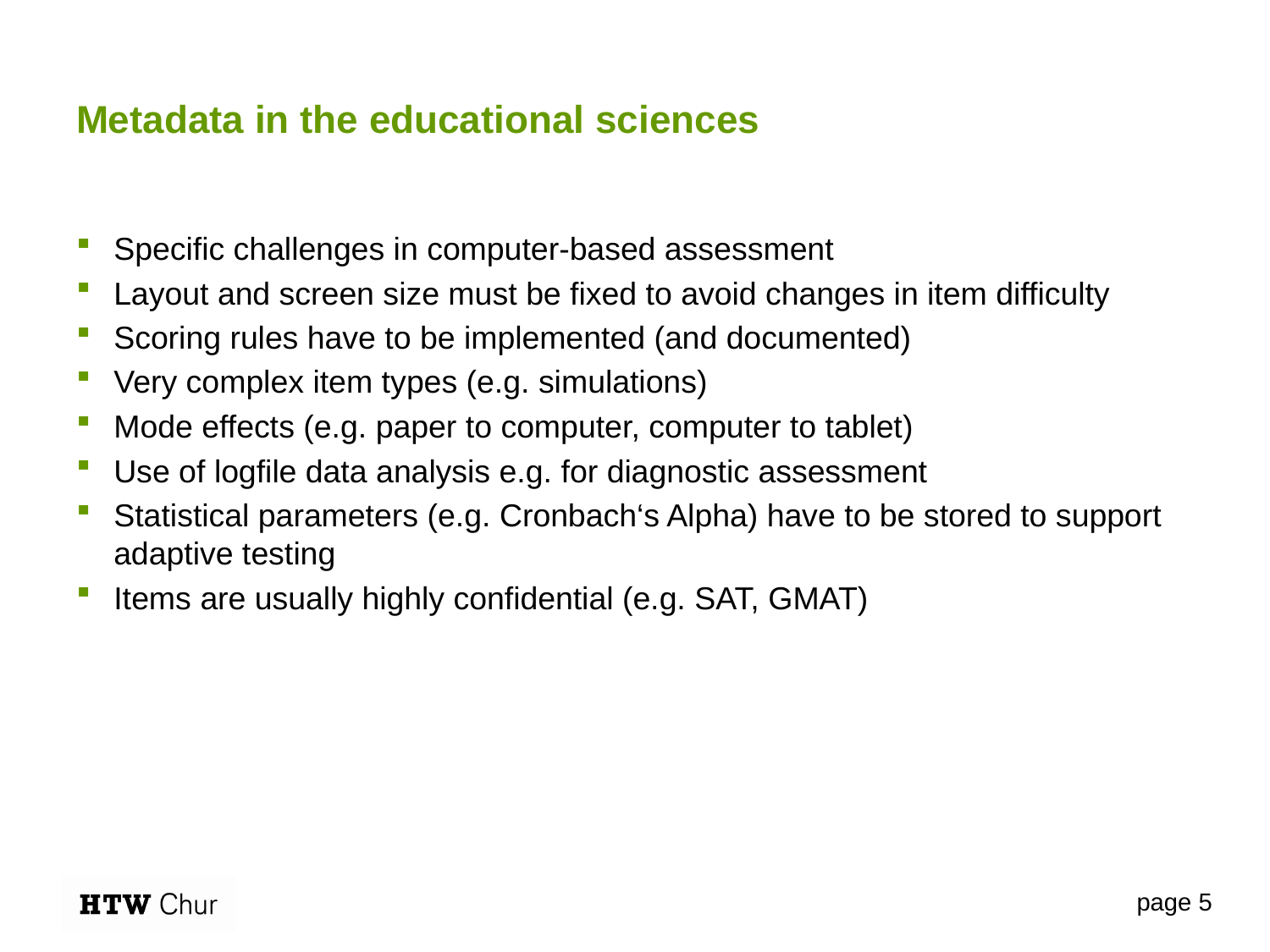

# Metadata in the educational sciences
Specific challenges in computer-based assessment
Layout and screen size must be fixed to avoid changes in item difficulty
Scoring rules have to be implemented (and documented)
Very complex item types (e.g. simulations)
Mode effects (e.g. paper to computer, computer to tablet)
Use of logfile data analysis e.g. for diagnostic assessment
Statistical parameters (e.g. Cronbach‘s Alpha) have to be stored to support adaptive testing
Items are usually highly confidential (e.g. SAT, GMAT)

page 5